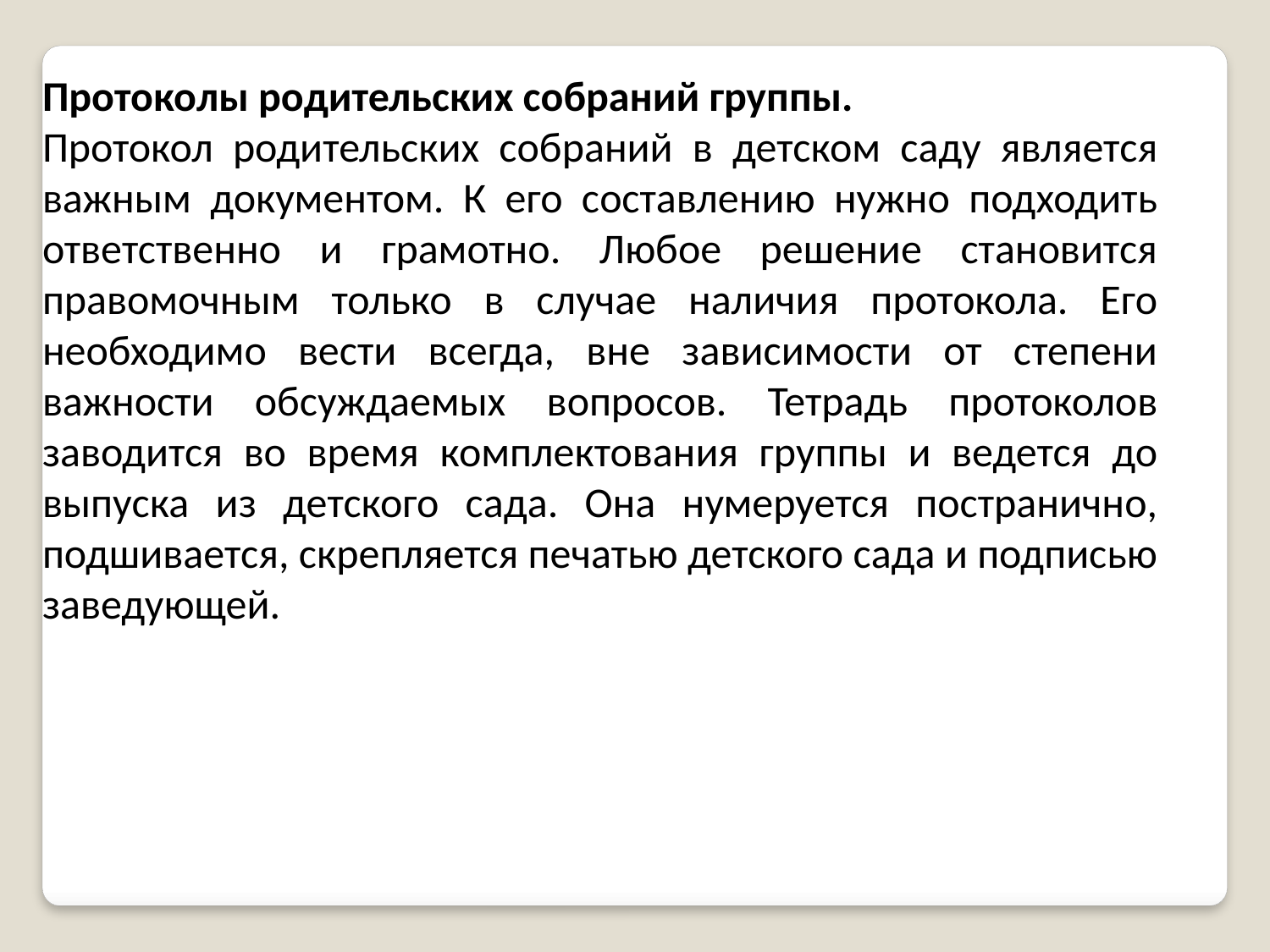

Протоколы родительских собраний группы.
Протокол родительских собраний в детском саду является важным документом. К его составлению нужно подходить ответственно и грамотно. Любое решение становится правомочным только в случае наличия протокола. Его необходимо вести всегда, вне зависимости от степени важности обсуждаемых вопросов. Тетрадь протоколов заводится во время комплектования группы и ведется до выпуска из детского сада. Она нумеруется постранично, подшивается, скрепляется печатью детского сада и подписью заведующей.